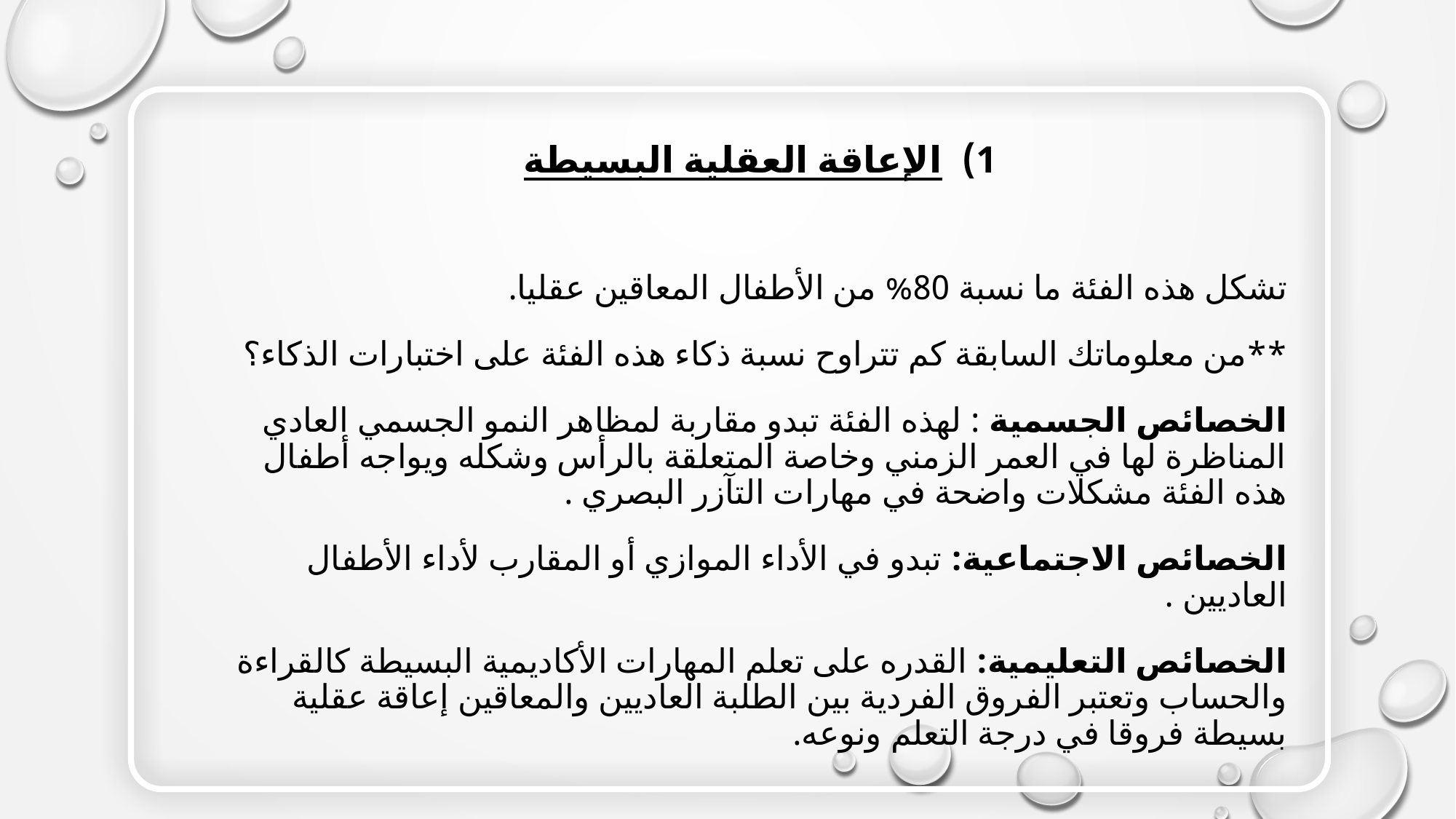

الإعاقة العقلية البسيطة

تشكل هذه الفئة ما نسبة 80% من الأطفال المعاقين عقليا.
**من معلوماتك السابقة كم تتراوح نسبة ذكاء هذه الفئة على اختبارات الذكاء؟
الخصائص الجسمية : لهذه الفئة تبدو مقاربة لمظاهر النمو الجسمي العادي المناظرة لها في العمر الزمني وخاصة المتعلقة بالرأس وشكله ويواجه أطفال هذه الفئة مشكلات واضحة في مهارات التآزر البصري .
الخصائص الاجتماعية: تبدو في الأداء الموازي أو المقارب لأداء الأطفال العاديين .
الخصائص التعليمية: القدره على تعلم المهارات الأكاديمية البسيطة كالقراءة والحساب وتعتبر الفروق الفردية بين الطلبة العاديين والمعاقين إعاقة عقلية بسيطة فروقا في درجة التعلم ونوعه.